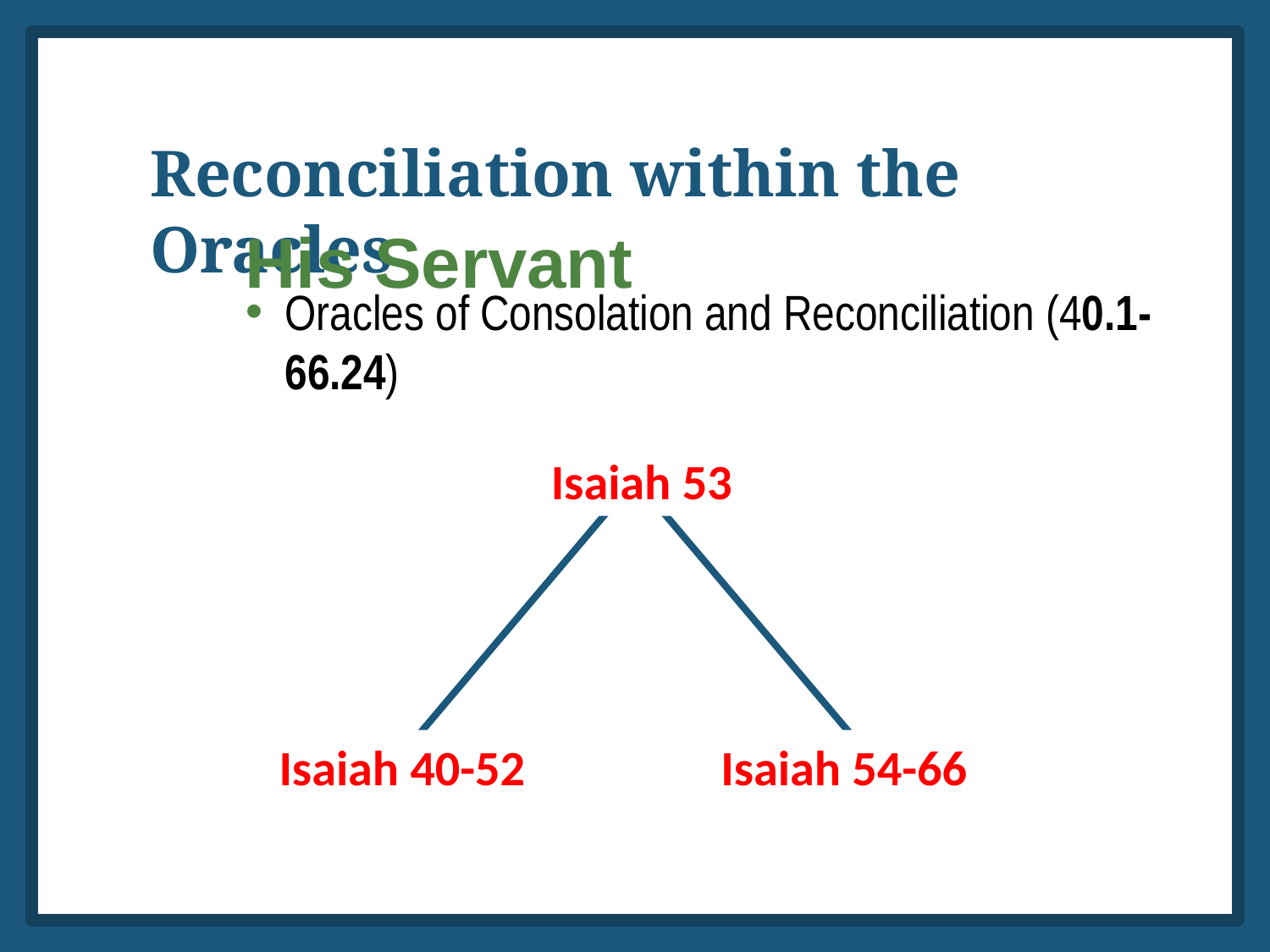

Reconciliation within the Oracles
His Servant
Oracles of Consolation and Reconciliation (40.1-66.24)
Isaiah 53

Isaiah 40-52
Isaiah 54-66